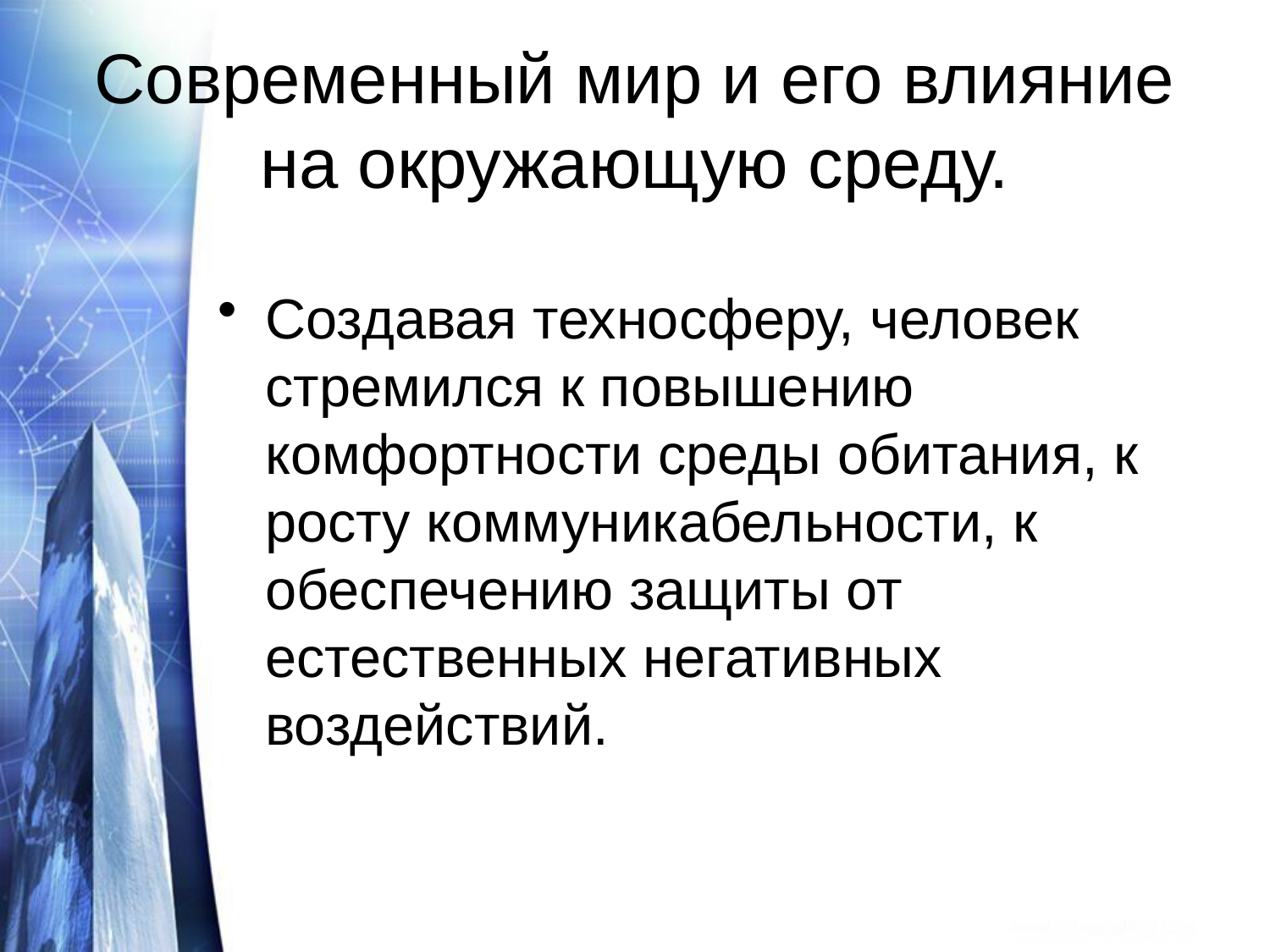

# Современный мир и его влияние на окружающую среду.
Создавая техносферу, человек стремился к повышению комфортности среды обитания, к росту коммуникабельности, к обеспечению защиты от естественных негативных воздействий.